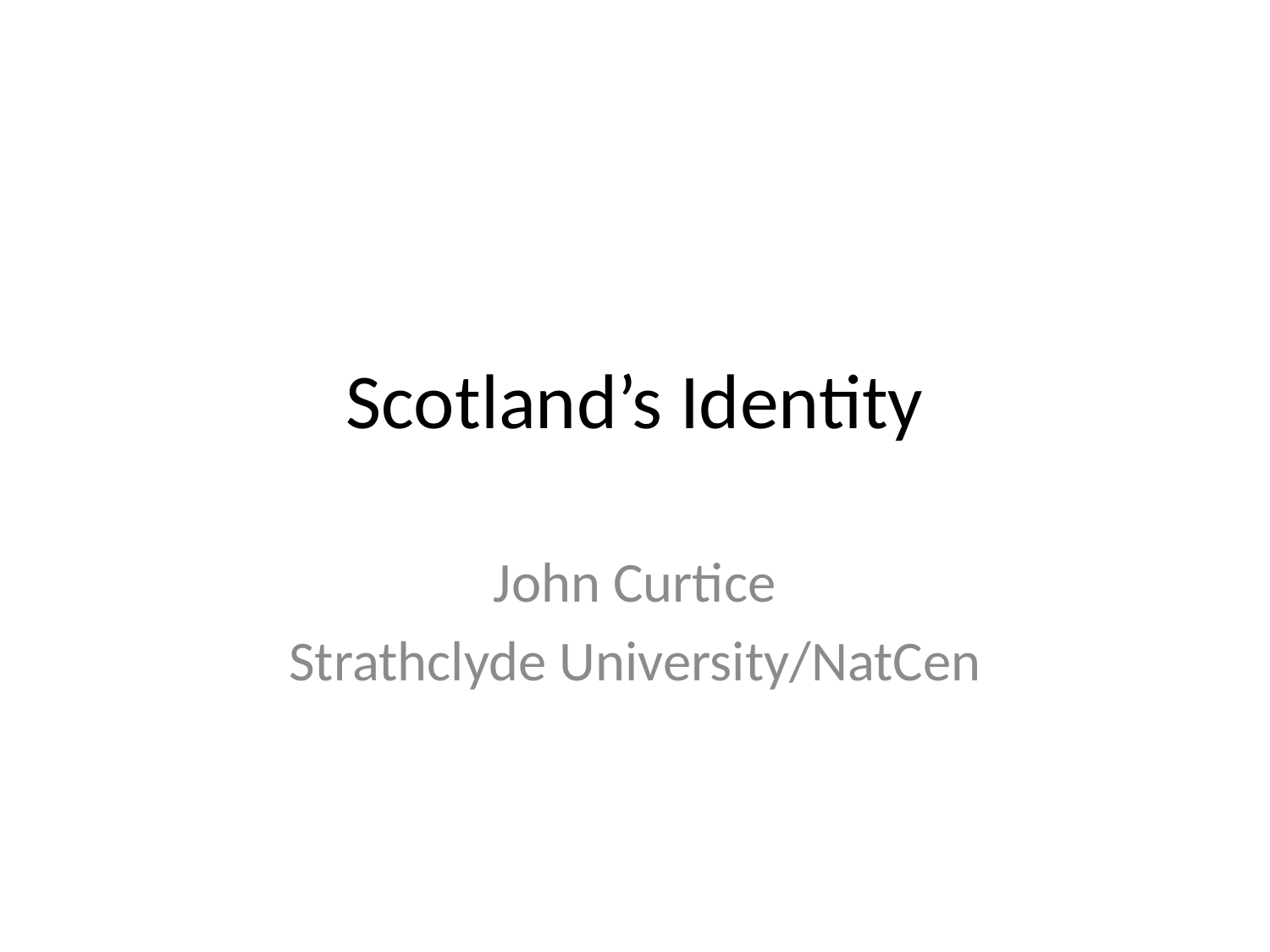

# Scotland’s Identity
John Curtice
Strathclyde University/NatCen